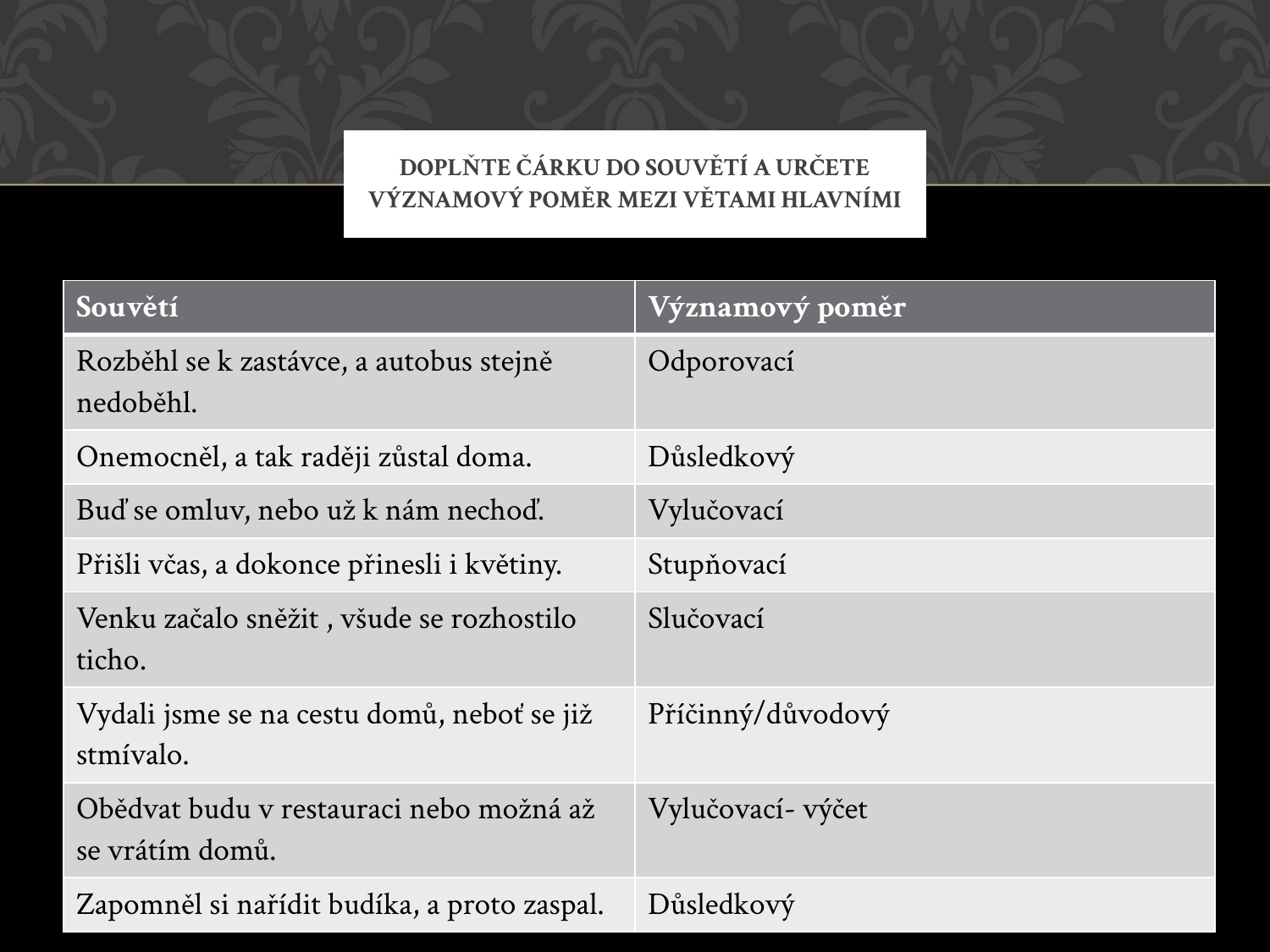

# Doplňte čárku do souvětí a určete významový poměr mezi větami hlavními
| Souvětí | Významový poměr |
| --- | --- |
| Rozběhl se k zastávce, a autobus stejně nedoběhl. | Odporovací |
| Onemocněl, a tak raději zůstal doma. | Důsledkový |
| Buď se omluv, nebo už k nám nechoď. | Vylučovací |
| Přišli včas, a dokonce přinesli i květiny. | Stupňovací |
| Venku začalo sněžit , všude se rozhostilo ticho. | Slučovací |
| Vydali jsme se na cestu domů, neboť se již stmívalo. | Příčinný/důvodový |
| Obědvat budu v restauraci nebo možná až se vrátím domů. | Vylučovací- výčet |
| Zapomněl si nařídit budíka, a proto zaspal. | Důsledkový |